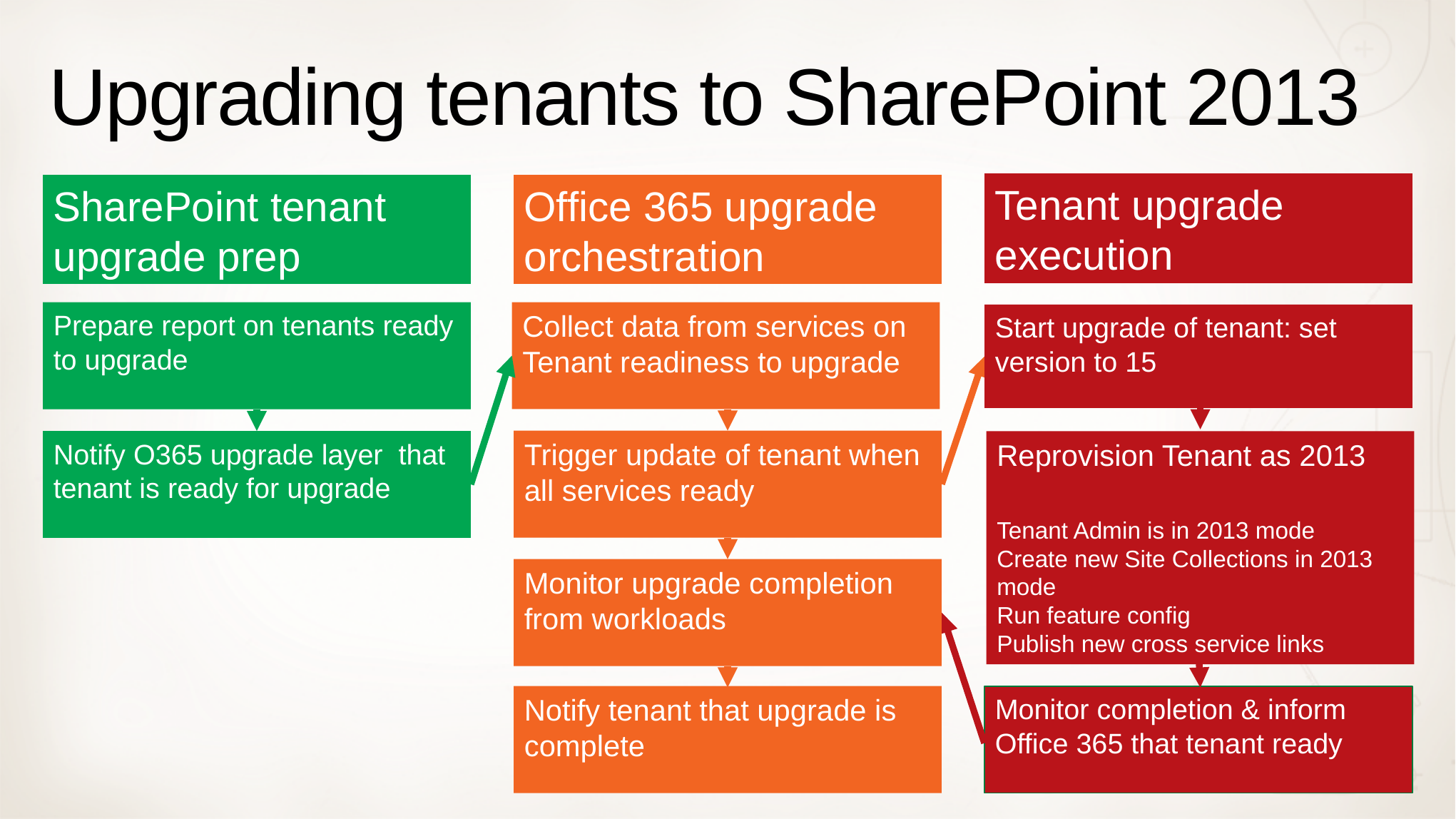

# Upgrading tenants to SharePoint 2013
Tenant upgrade execution
SharePoint tenant upgrade prep
Office 365 upgrade orchestration
Collect data from services on Tenant readiness to upgrade
Prepare report on tenants ready to upgrade
Start upgrade of tenant: set version to 15

Trigger update of tenant when all services ready
Notify O365 upgrade layer  that tenant is ready for upgrade
Reprovision Tenant as 2013

Tenant Admin is in 2013 mode
Create new Site Collections in 2013 mode
Run feature config
Publish new cross service links
Monitor upgrade completion from workloads
Notify tenant that upgrade is complete
Monitor completion & inform Office 365 that tenant ready